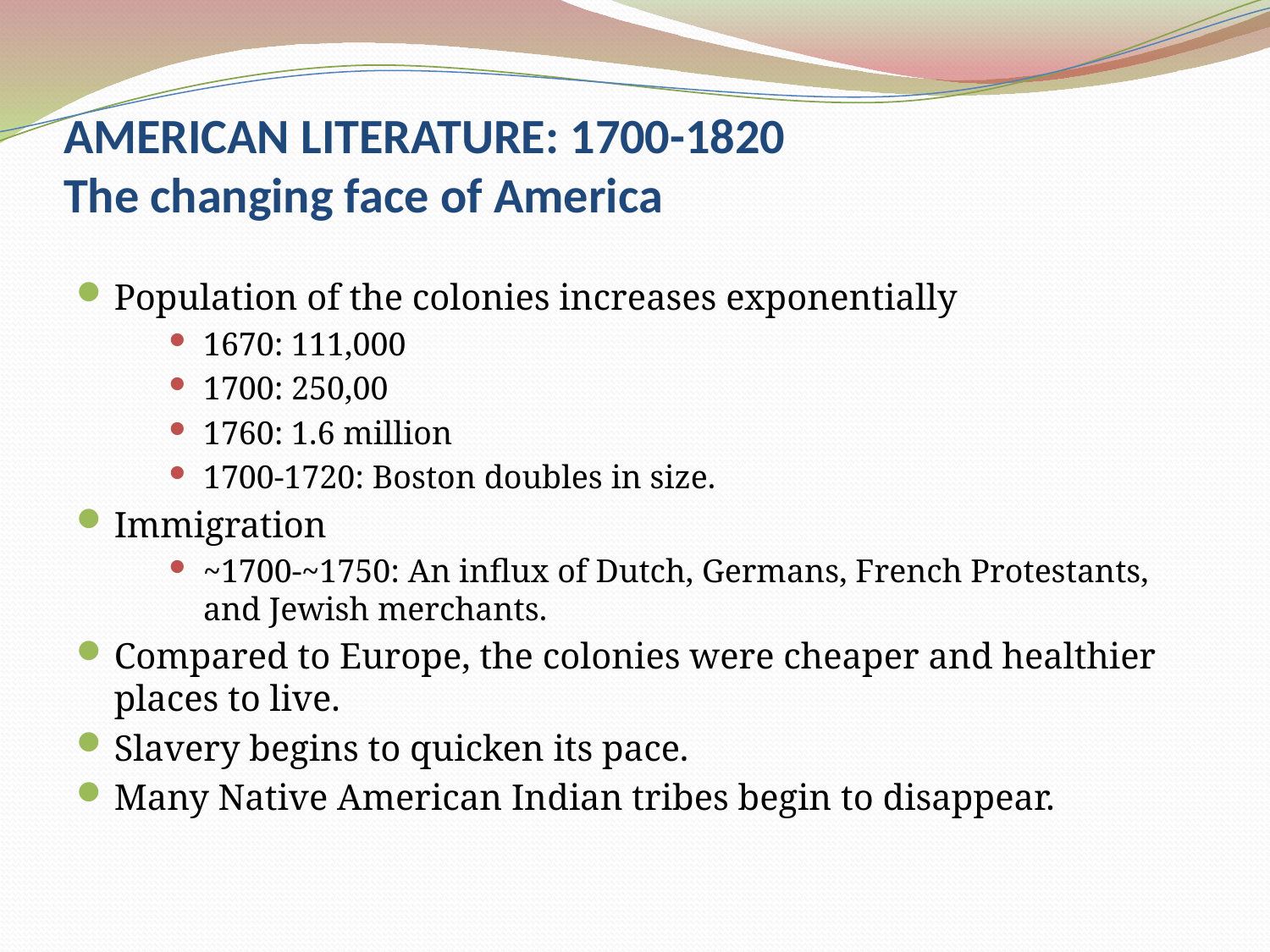

# AMERICAN LITERATURE: 1700-1820 The changing face of America
Population of the colonies increases exponentially
1670: 111,000
1700: 250,00
1760: 1.6 million
1700-1720: Boston doubles in size.
Immigration
~1700-~1750: An influx of Dutch, Germans, French Protestants, and Jewish merchants.
Compared to Europe, the colonies were cheaper and healthier places to live.
Slavery begins to quicken its pace.
Many Native American Indian tribes begin to disappear.